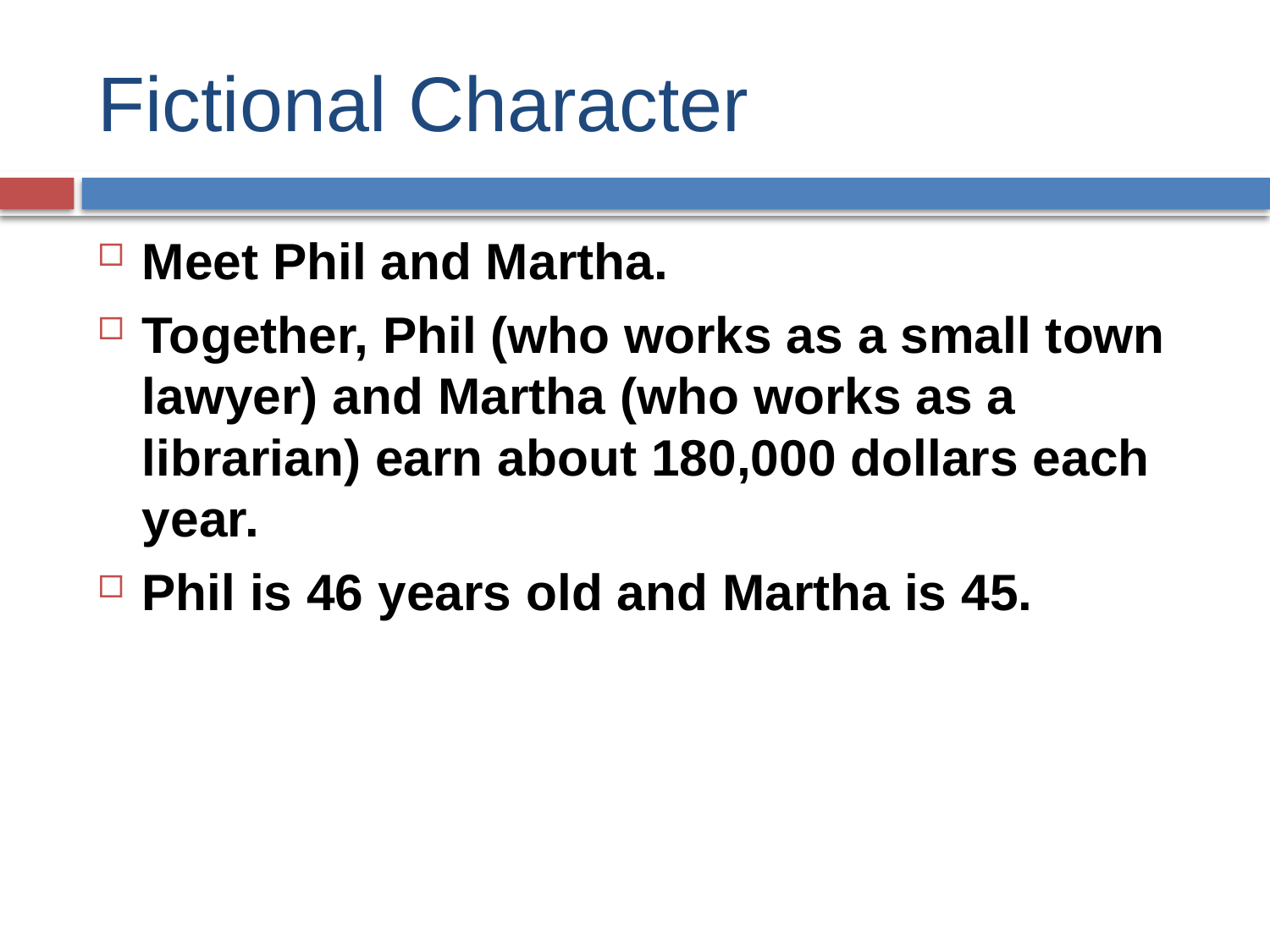

# Fictional Character
Meet Phil and Martha.
Together, Phil (who works as a small town lawyer) and Martha (who works as a librarian) earn about 180,000 dollars each year.
Phil is 46 years old and Martha is 45.